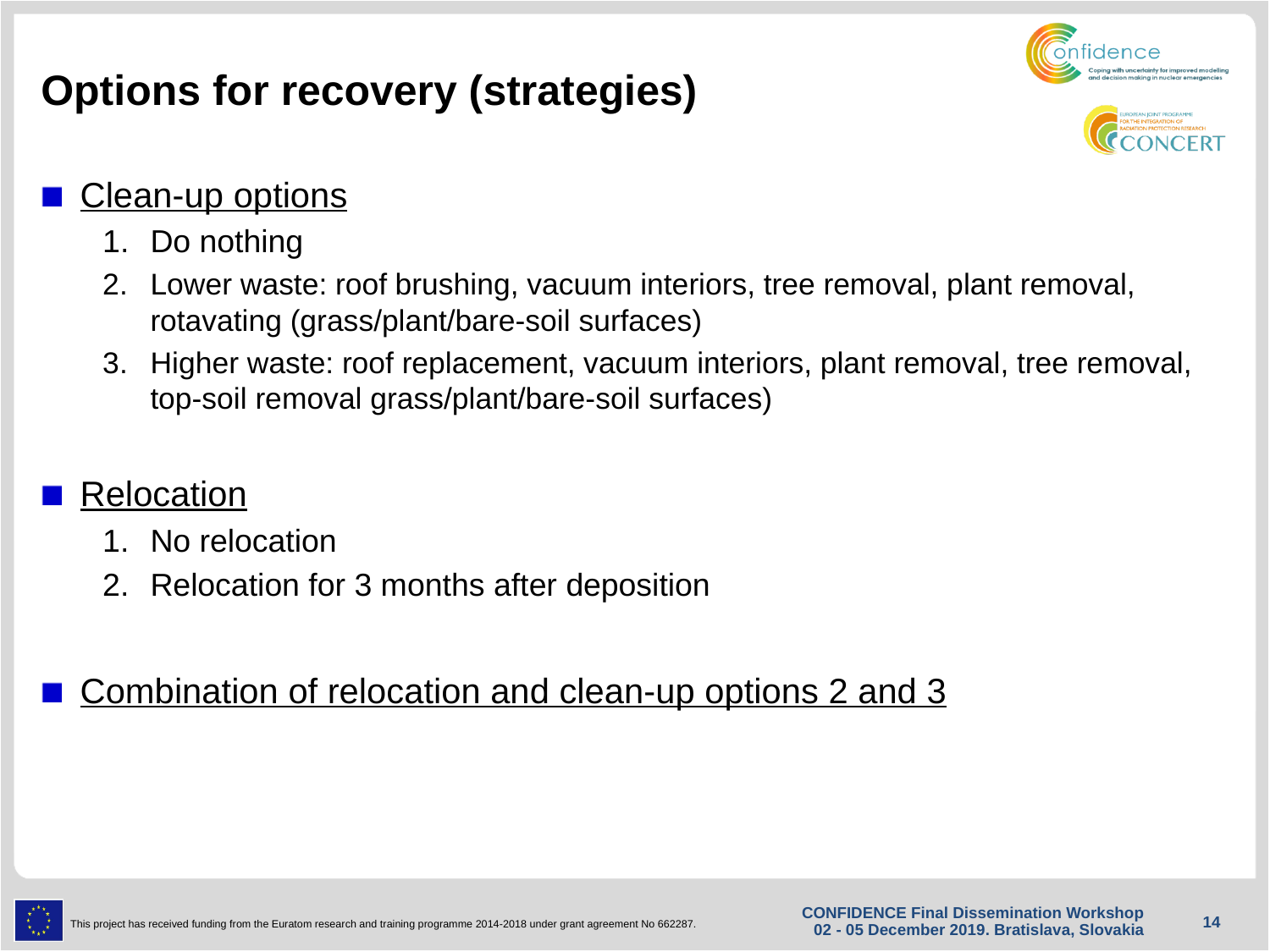

# Options for recovery (strategies)
Clean-up options
Do nothing
Lower waste: roof brushing, vacuum interiors, tree removal, plant removal, rotavating (grass/plant/bare-soil surfaces)
Higher waste: roof replacement, vacuum interiors, plant removal, tree removal, top-soil removal grass/plant/bare-soil surfaces)

Relocation
No relocation
Relocation for 3 months after deposition

Combination of relocation and clean-up options 2 and 3
CONFIDENCE Final Dissemination Workshop  02 - 05 December 2019. Bratislava, Slovakia
14